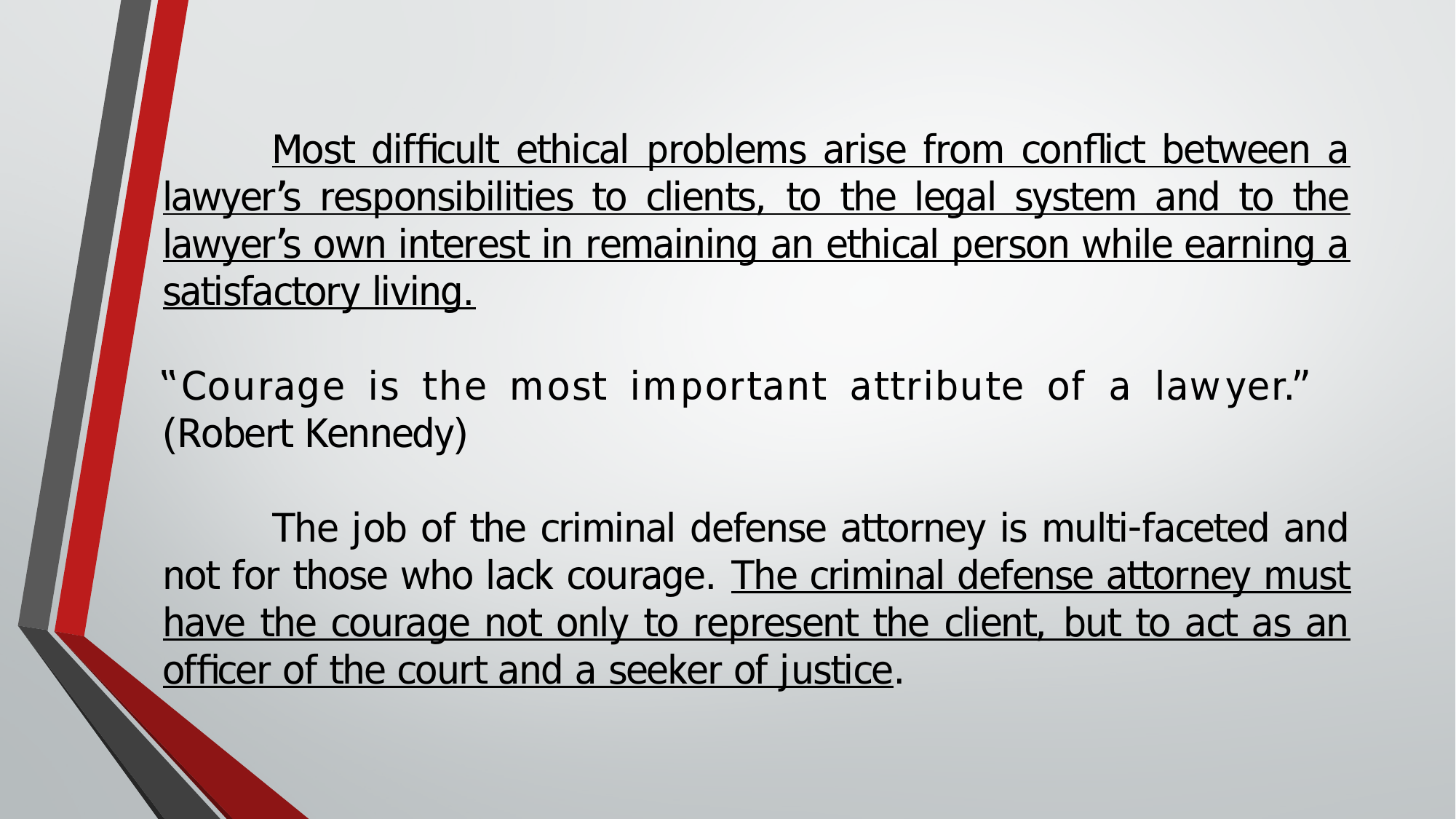

Most difficult ethical problems arise from conflict between a lawyer’s responsibilities to clients, to the legal system and to the lawyer’s own interest in remaining an ethical person while earning a satisfactory living.

“Courage is the most important attribute of a lawyer.” 	(Robert Kennedy)

	The job of the criminal defense attorney is multi-faceted and not for those who lack courage. The criminal defense attorney must have the courage not only to represent the client, but to act as an officer of the court and a seeker of justice.